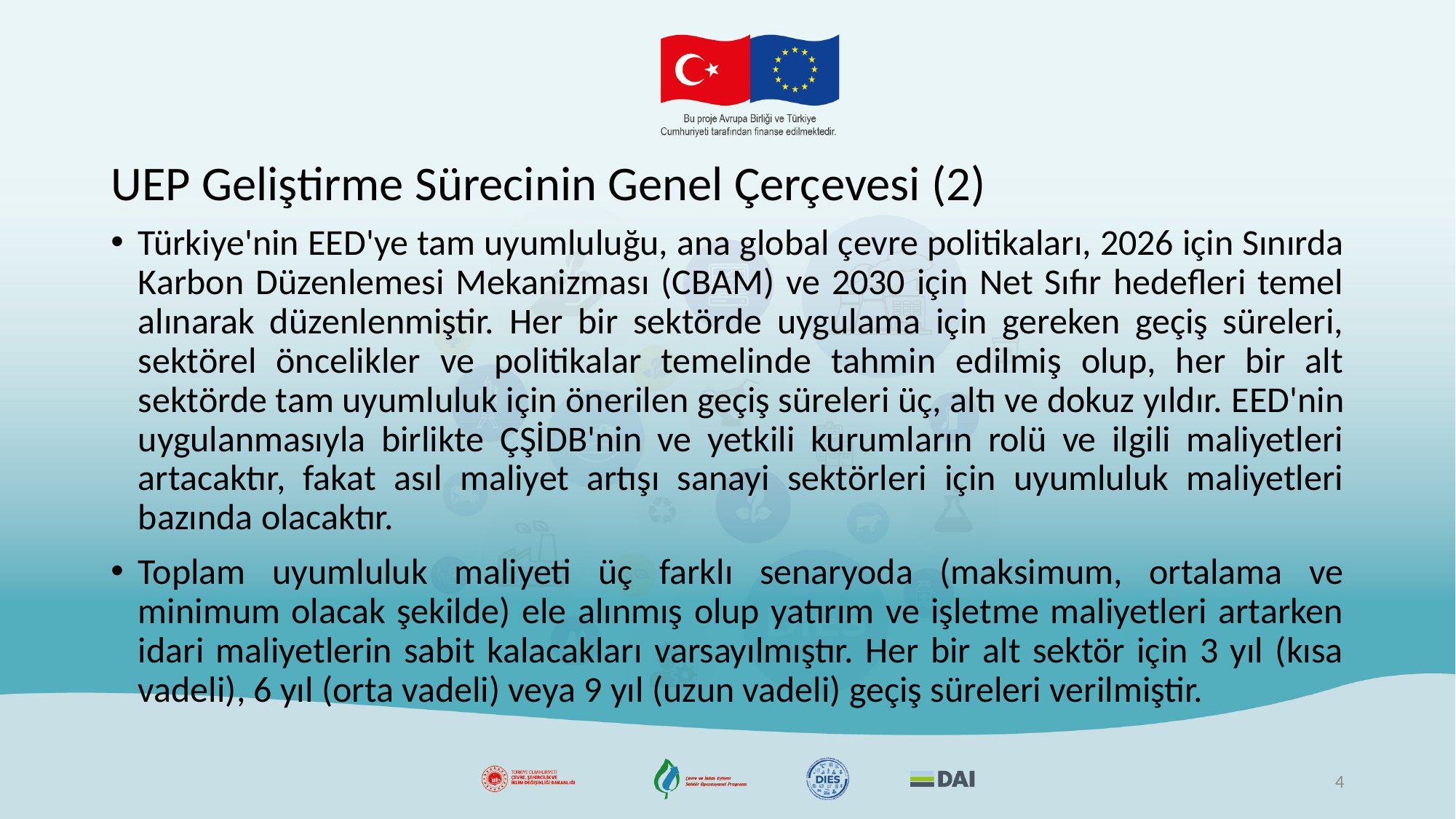

# UEP Geliştirme Sürecinin Genel Çerçevesi (2)
Türkiye'nin EED'ye tam uyumluluğu, ana global çevre politikaları, 2026 için Sınırda Karbon Düzenlemesi Mekanizması (CBAM) ve 2030 için Net Sıfır hedefleri temel alınarak düzenlenmiştir. Her bir sektörde uygulama için gereken geçiş süreleri, sektörel öncelikler ve politikalar temelinde tahmin edilmiş olup, her bir alt sektörde tam uyumluluk için önerilen geçiş süreleri üç, altı ve dokuz yıldır. EED'nin uygulanmasıyla birlikte ÇŞİDB'nin ve yetkili kurumların rolü ve ilgili maliyetleri artacaktır, fakat asıl maliyet artışı sanayi sektörleri için uyumluluk maliyetleri bazında olacaktır.
Toplam uyumluluk maliyeti üç farklı senaryoda (maksimum, ortalama ve minimum olacak şekilde) ele alınmış olup yatırım ve işletme maliyetleri artarken idari maliyetlerin sabit kalacakları varsayılmıştır. Her bir alt sektör için 3 yıl (kısa vadeli), 6 yıl (orta vadeli) veya 9 yıl (uzun vadeli) geçiş süreleri verilmiştir.
4